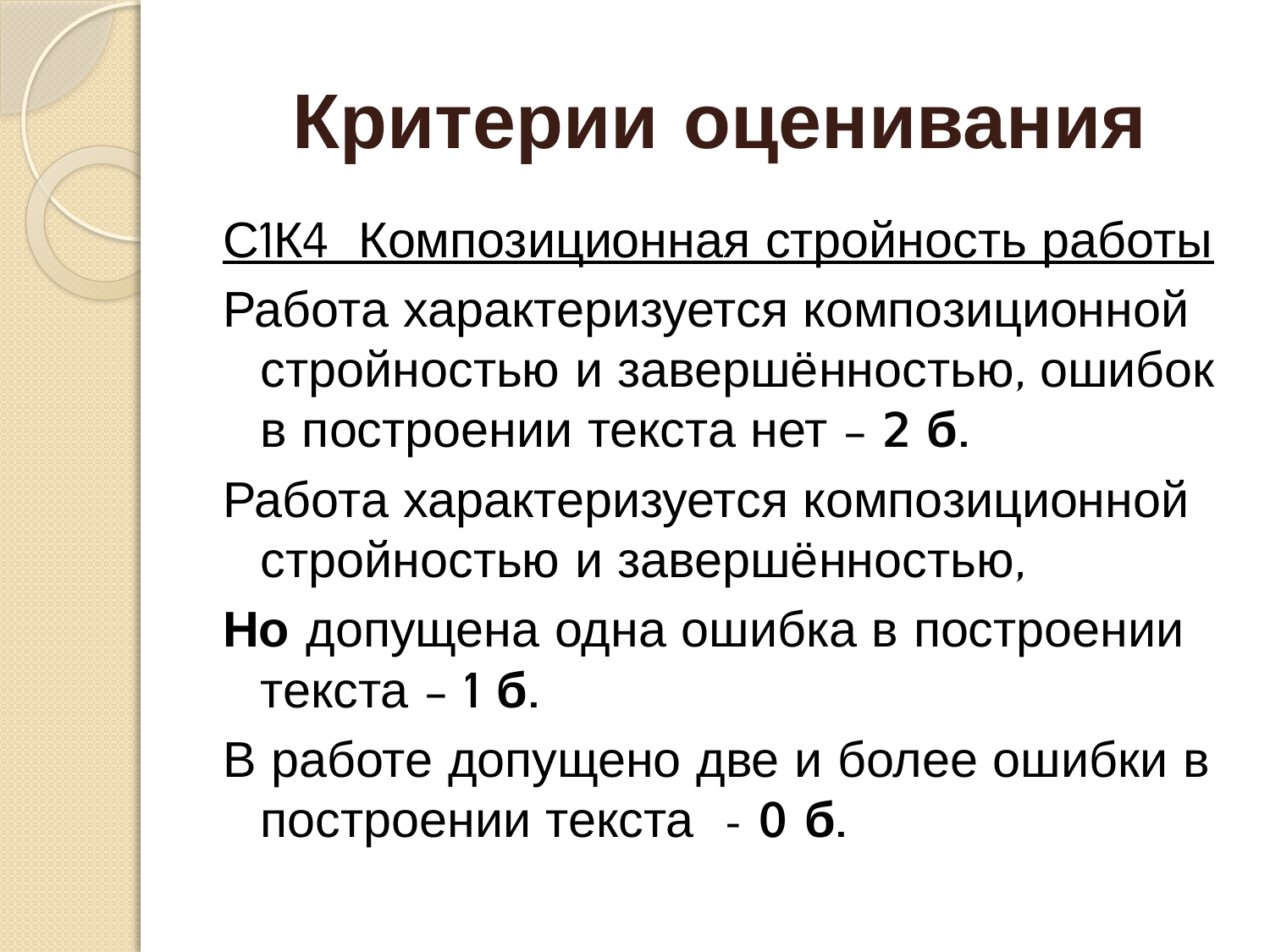

# Критерии оценивания
С1К4  Композиционная стройность работы
Работа характеризуется композиционной стройностью и завершённостью, ошибок в построении текста нет – 2 б.
Работа характеризуется композиционной стройностью и завершённостью,
Но допущена одна ошибка в построении текста – 1 б.
В работе допущено две и более ошибки в построении текста  - 0 б.